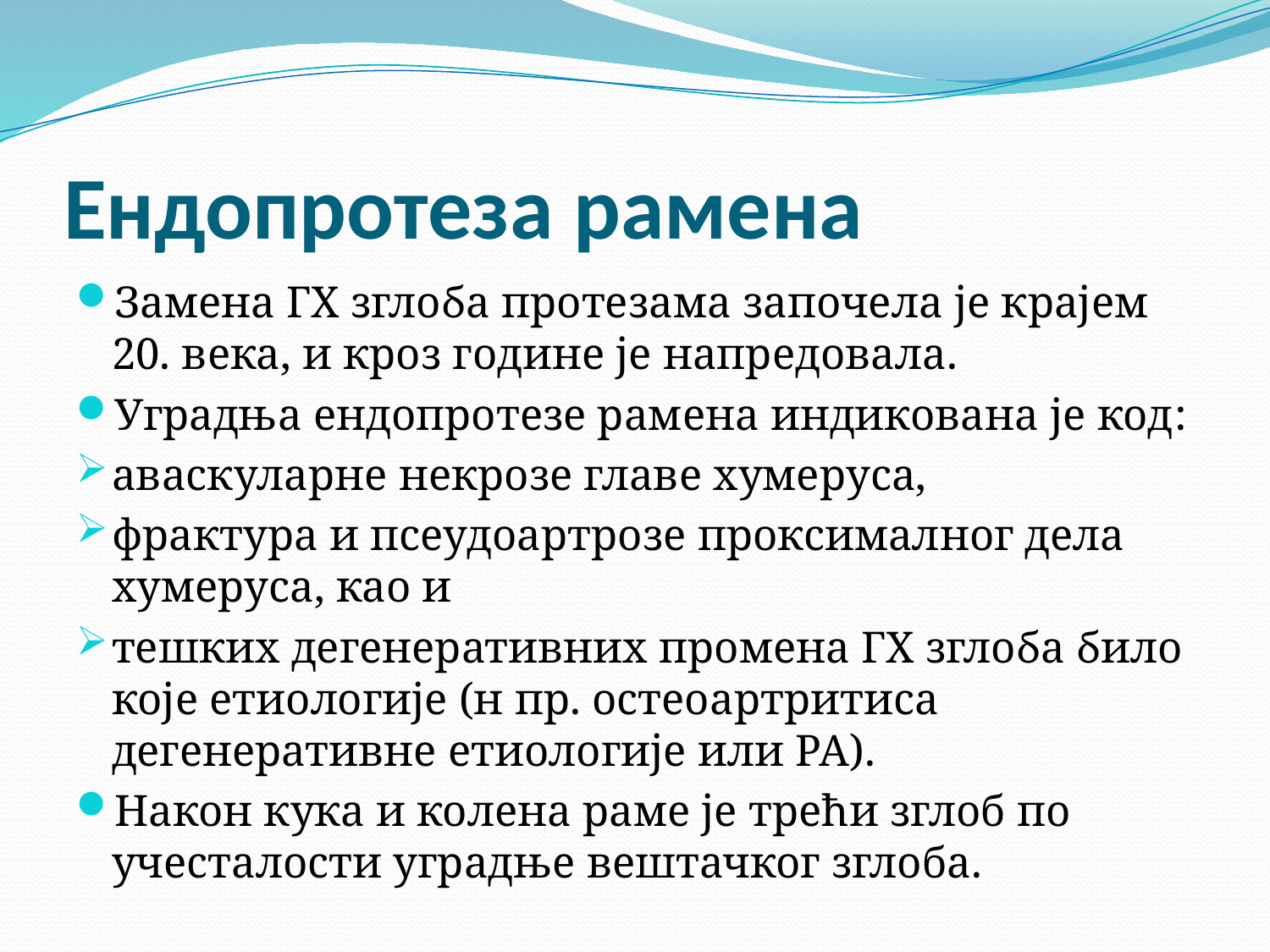

# Ендопротеза рамена
Замена ГХ зглоба протезама започела је крајем 20. века, и кроз године је напредовала.
Уградња ендопротезе рамена индикована је код:
аваскуларне некрозе главе хумеруса,
фрактура и псеудоартрозе проксималног дела хумеруса, као и
тешких дегенеративних промена ГХ зглоба било које етиологије (н пр. остеоартритиса дегенеративне етиологије или РА).
Након кука и колена раме је трећи зглоб по учесталости уградње вештачког зглоба.